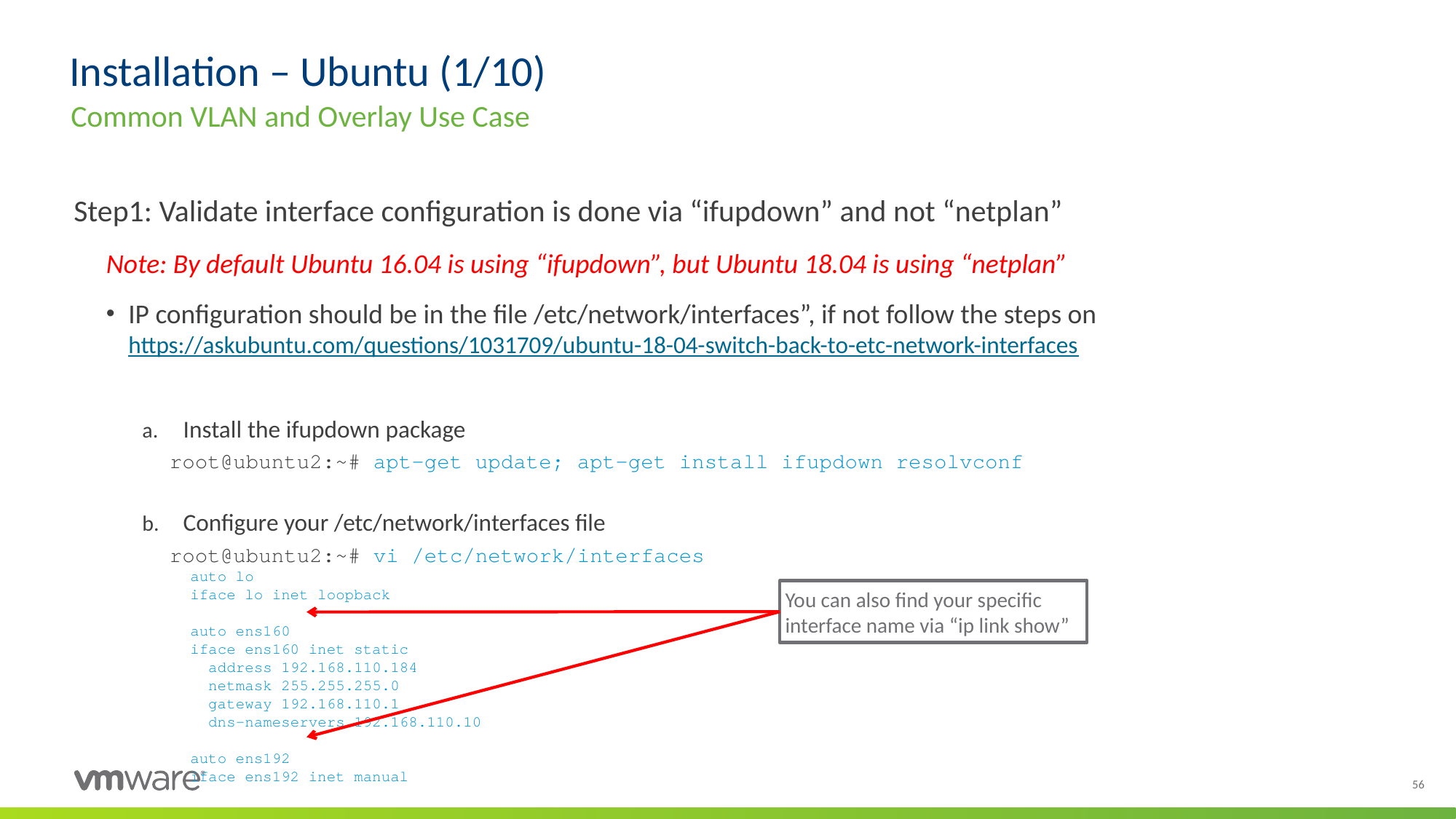

# Installation – Ubuntu (1/10)
Common VLAN and Overlay Use Case
Step1: Validate interface configuration is done via “ifupdown” and not “netplan”
Note: By default Ubuntu 16.04 is using “ifupdown”, but Ubuntu 18.04 is using “netplan”
IP configuration should be in the file /etc/network/interfaces”, if not follow the steps on https://askubuntu.com/questions/1031709/ubuntu-18-04-switch-back-to-etc-network-interfaces

Install the ifupdown package
root@ubuntu2:~# apt-get update; apt-get install ifupdown resolvconf

Configure your /etc/network/interfaces file
root@ubuntu2:~# vi /etc/network/interfaces
auto lo
iface lo inet loopback

auto ens160
iface ens160 inet static
  address 192.168.110.184
  netmask 255.255.255.0
  gateway 192.168.110.1
  dns-nameservers 192.168.110.10

auto ens192
iface ens192 inet manual
You can also find your specific interface name via “ip link show”